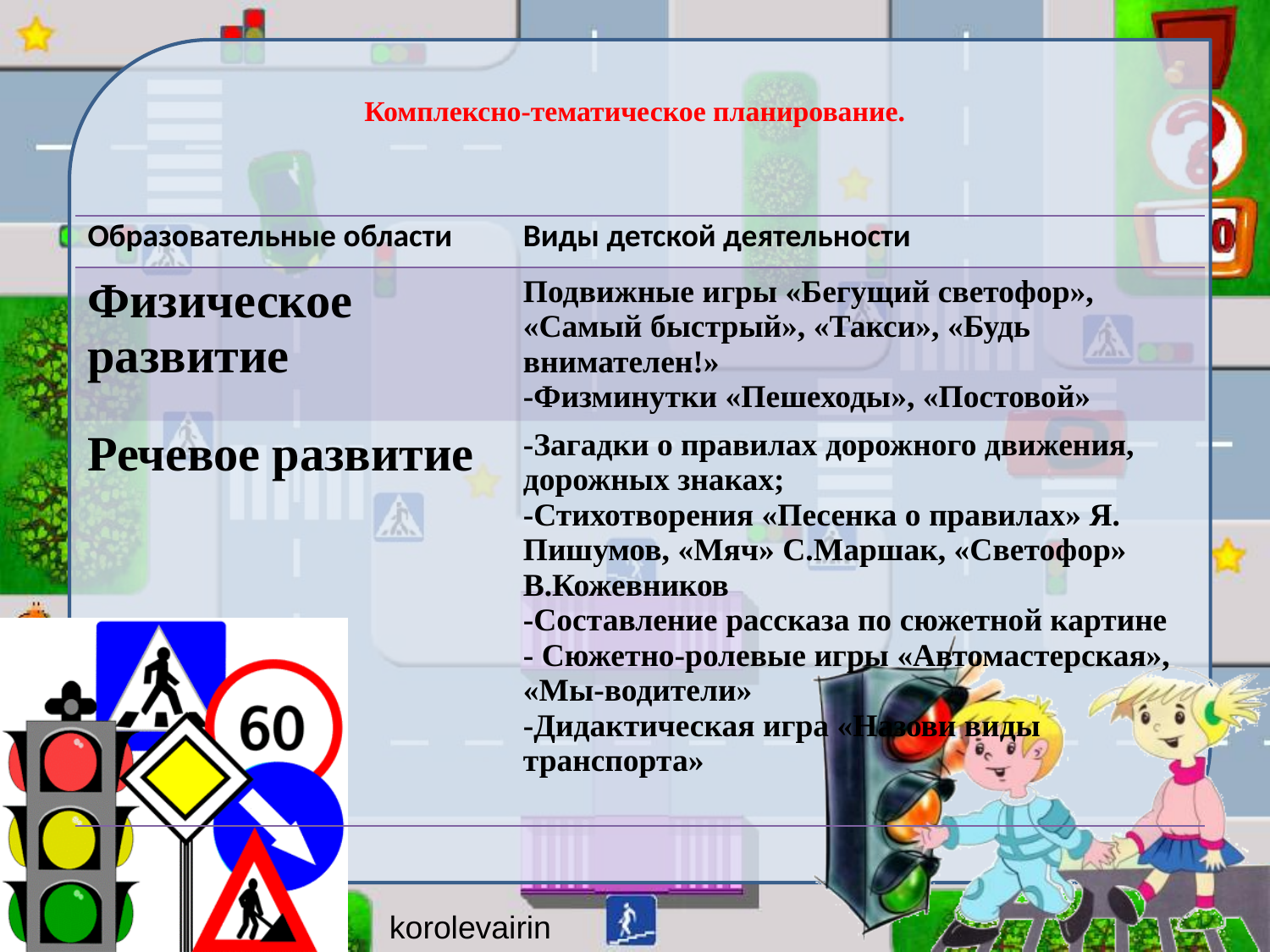

# Комплексно-тематическое планирование.
| Образовательные области | Виды детской деятельности |
| --- | --- |
| Физическое развитие | Подвижные игры «Бегущий светофор», «Самый быстрый», «Такси», «Будь внимателен!» -Физминутки «Пешеходы», «Постовой» |
| Речевое развитие | -Загадки о правилах дорожного движения, дорожных знаках; -Стихотворения «Песенка о правилах» Я. Пишумов, «Мяч» С.Маршак, «Светофор» В.Кожевников -Составление рассказа по сюжетной картине - Сюжетно-ролевые игры «Автомастерская», «Мы-водители» -Дидактическая игра «Назови виды транспорта» |